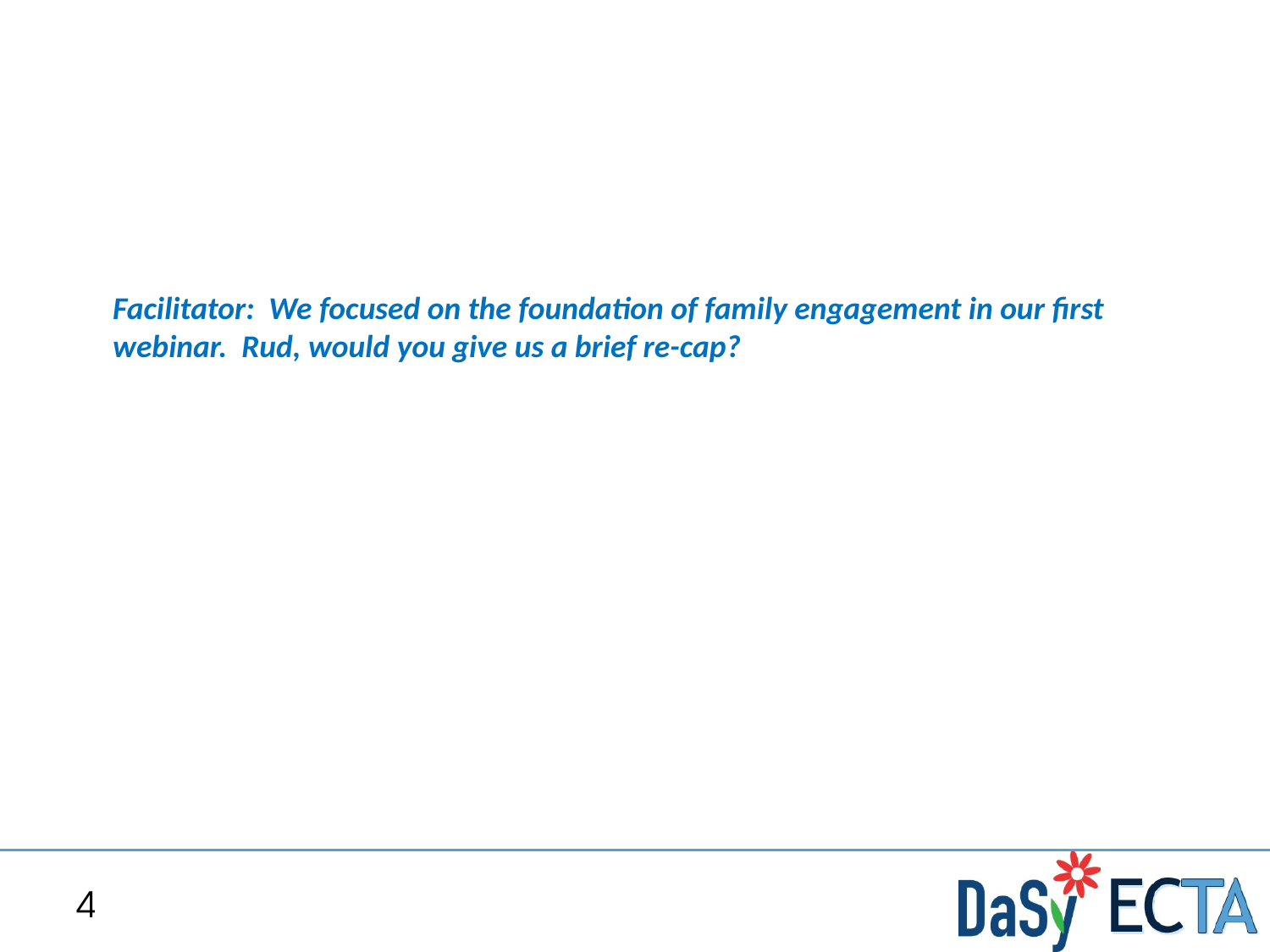

Facilitator:  We focused on the foundation of family engagement in our first webinar.  Rud, would you give us a brief re-cap?

4